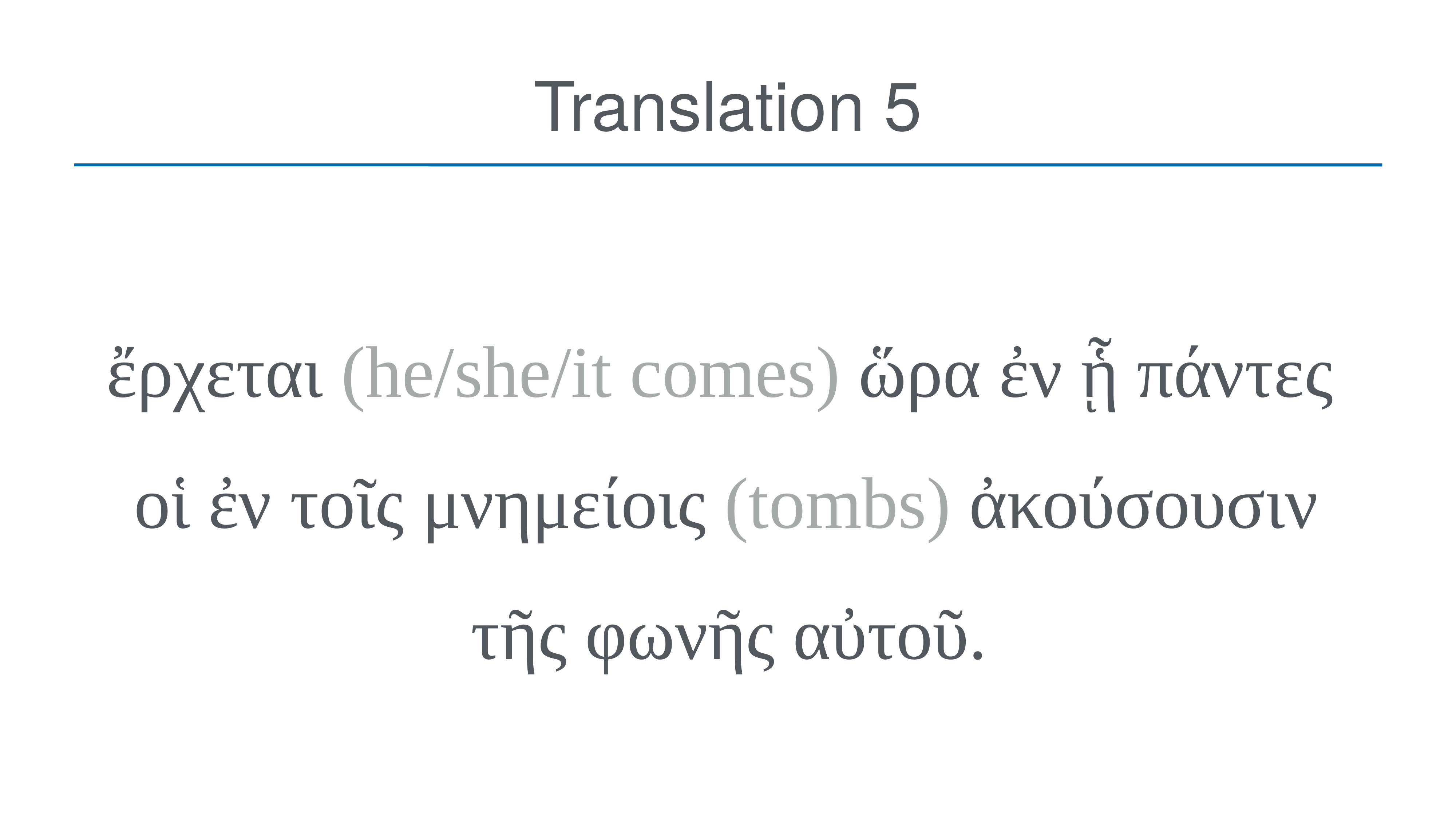

# Translation 5
ἔρχεται (he/she/it comes) ὥρα ἐν ᾗ πάντες
οἱ ἐν τοῖς μνημείοις (tombs) ἀκούσουσιν  τῆς φωνῆς αὐτοῦ.